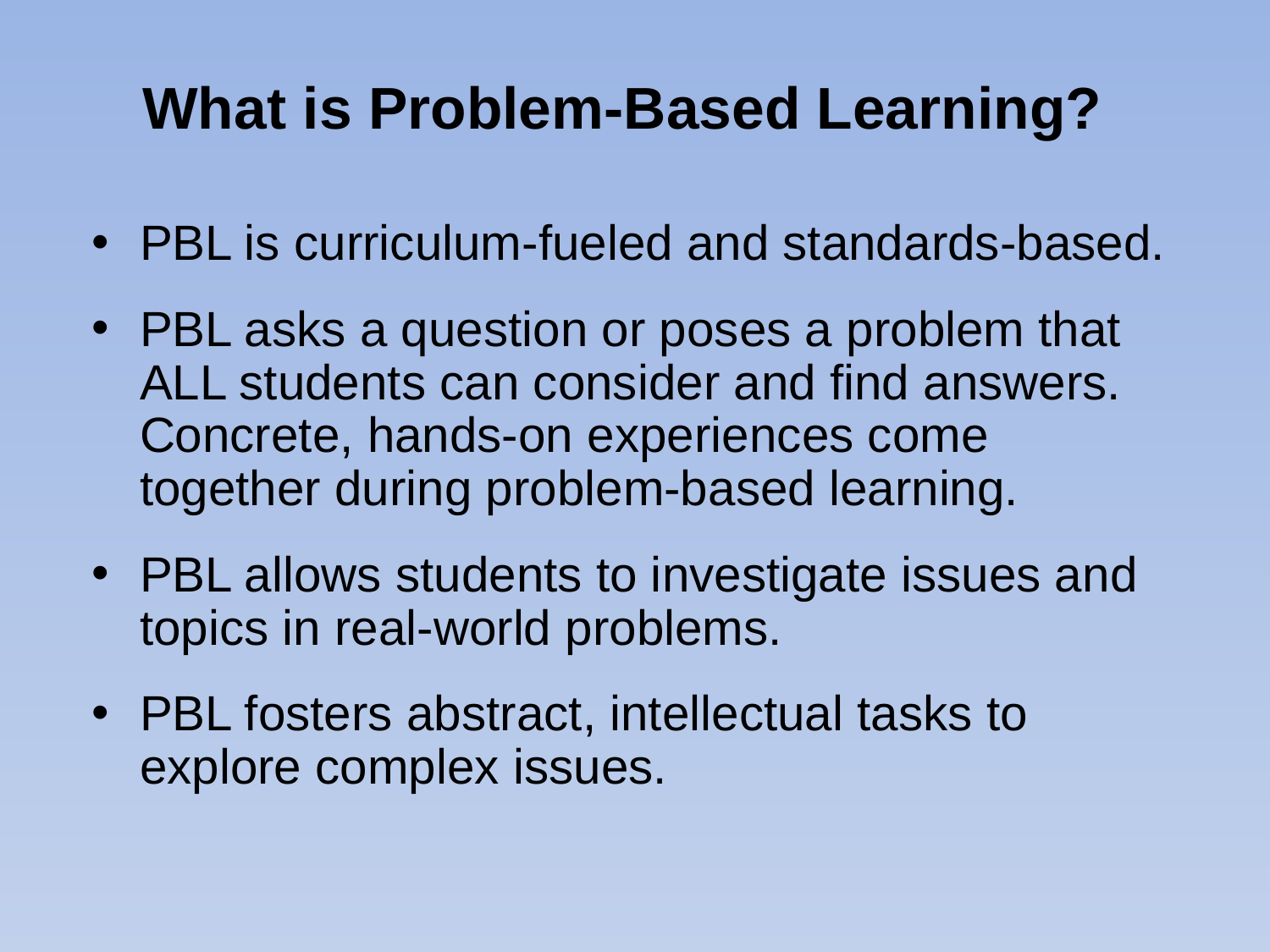

# What is Problem-Based Learning?
PBL is curriculum-fueled and standards-based.

PBL asks a question or poses a problem that ALL students can consider and find answers. Concrete, hands-on experiences come together during problem-based learning.

PBL allows students to investigate issues and topics in real-world problems.

PBL fosters abstract, intellectual tasks to explore complex issues.